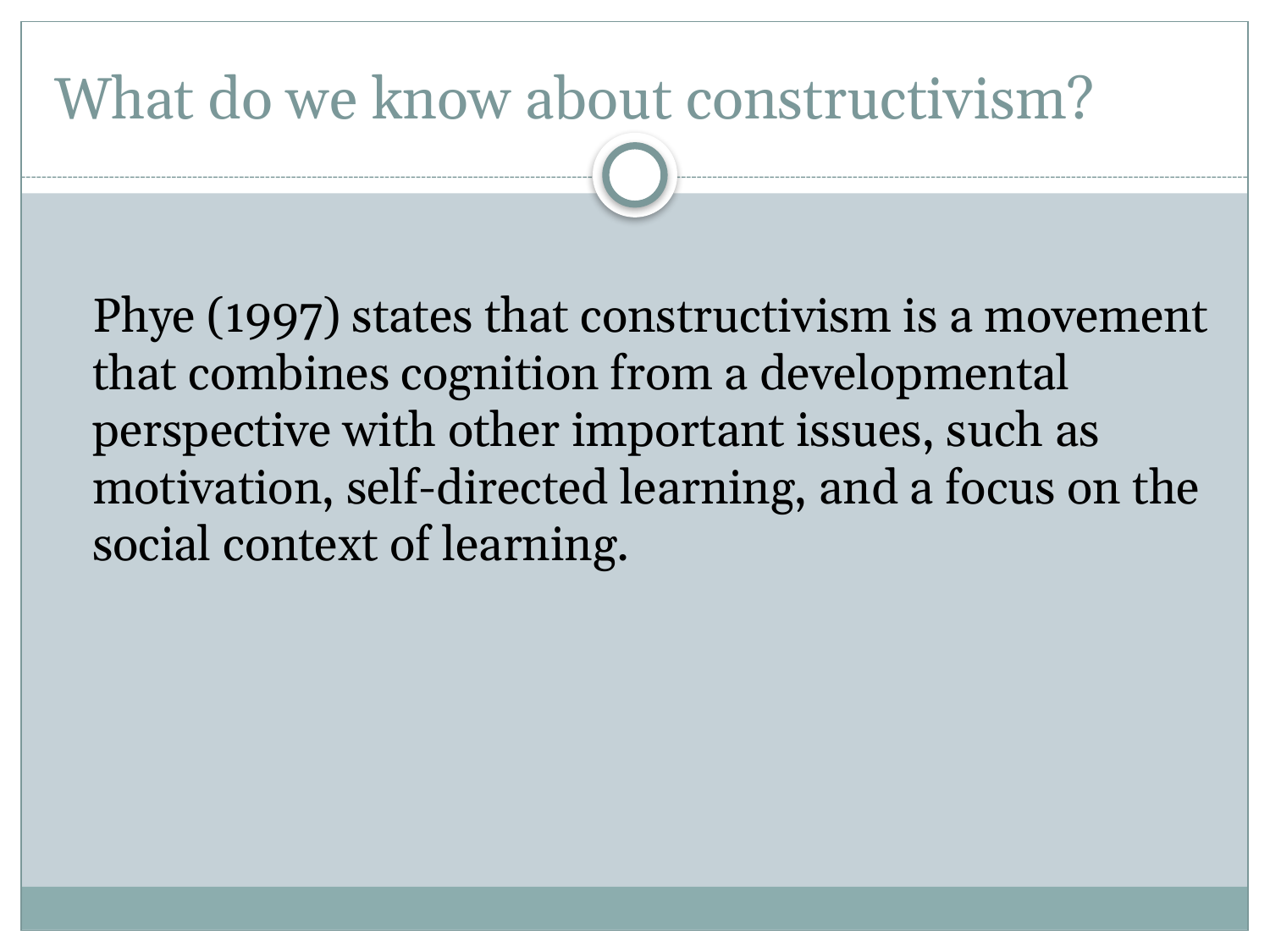

# What do we know about constructivism?

	Phye (1997) states that constructivism is a movement that combines cognition from a developmental perspective with other important issues, such as motivation, self-directed learning, and a focus on the social context of learning.